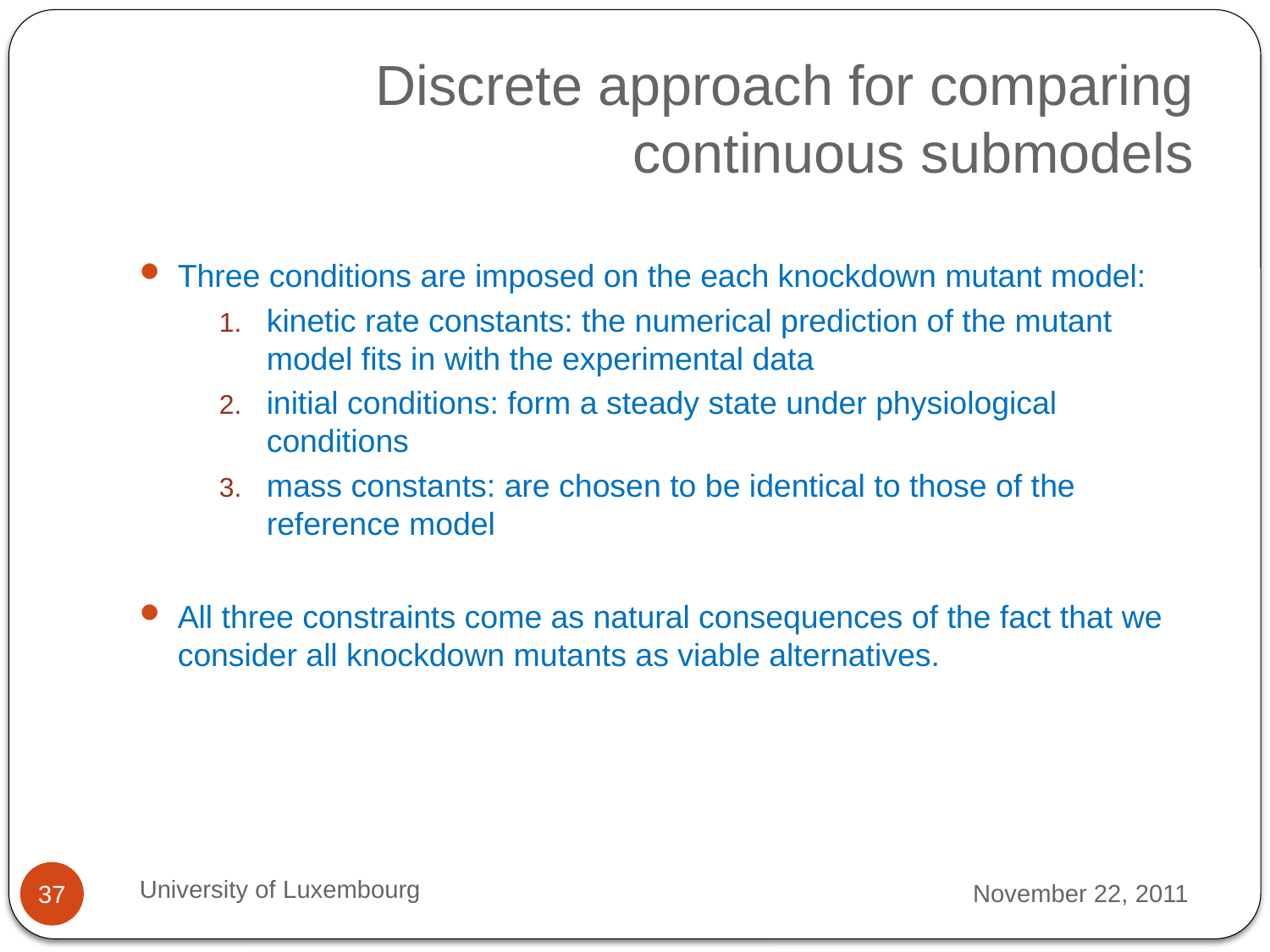

# Discrete approach for comparing continuous submodels

Three conditions are imposed on the each knockdown mutant model:
kinetic rate constants: the numerical prediction of the mutant model fits in with the experimental data
initial conditions: form a steady state under physiological conditions
mass constants: are chosen to be identical to those of the reference model

All three constraints come as natural consequences of the fact that we consider all knockdown mutants as viable alternatives.
University of Luxembourg
November 22, 2011
37